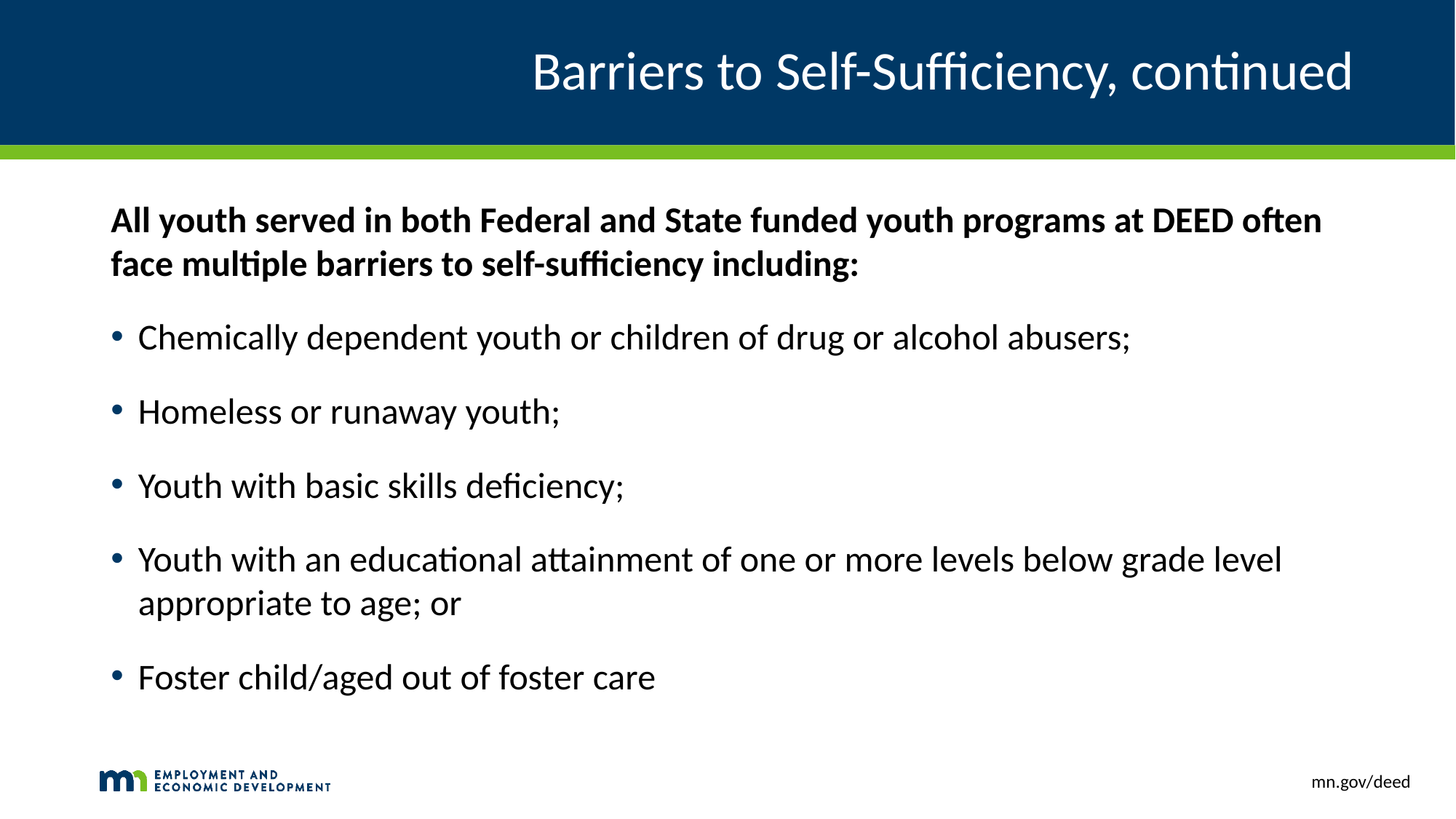

# Barriers to Self-Sufficiency, continued
All youth served in both Federal and State funded youth programs at DEED often face multiple barriers to self-sufficiency including:
Chemically dependent youth or children of drug or alcohol abusers;
Homeless or runaway youth;
Youth with basic skills deficiency;
Youth with an educational attainment of one or more levels below grade level appropriate to age; or
Foster child/aged out of foster care

mn.gov/deed